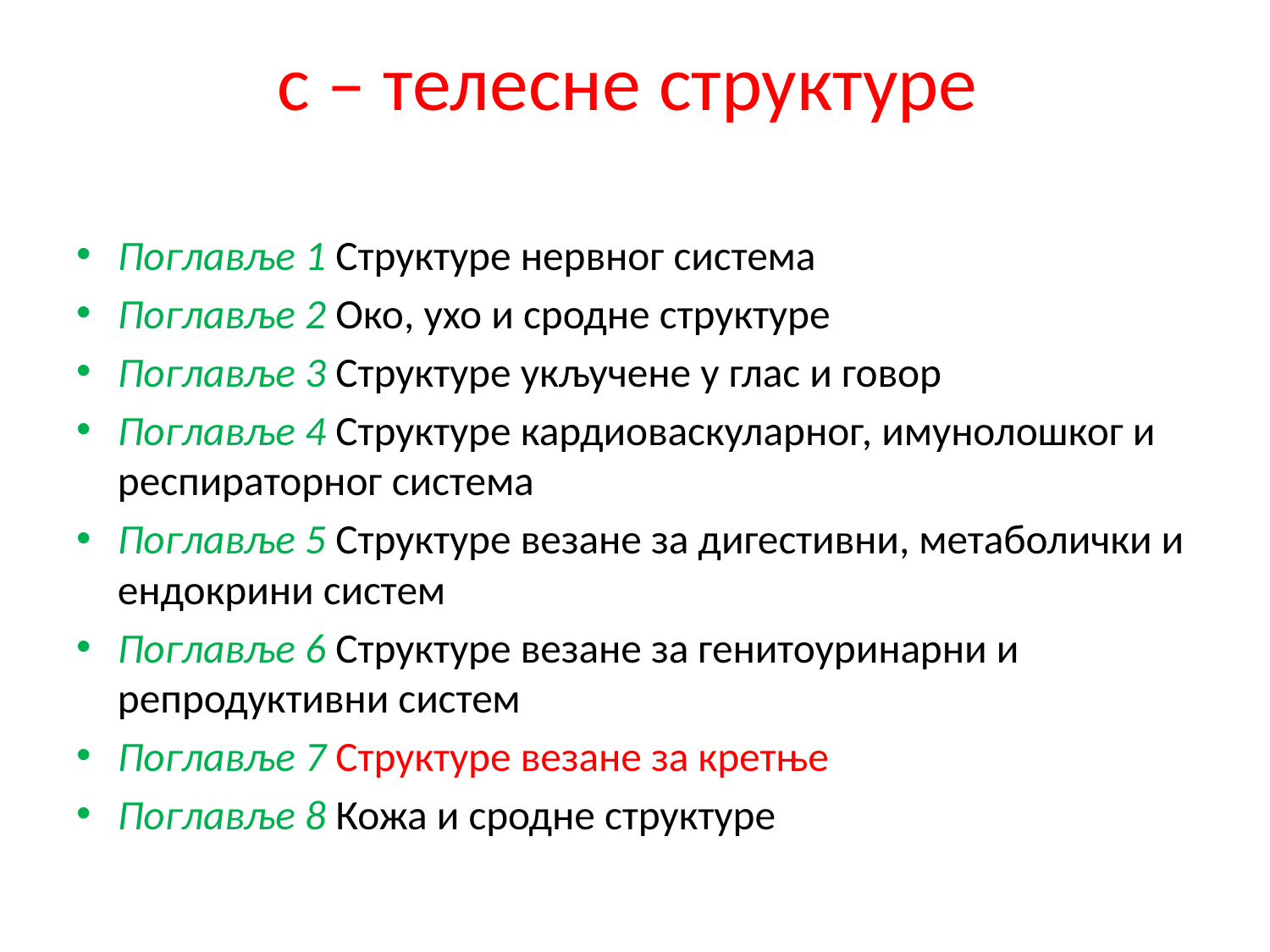

# с – телесне структуре
Поглавље 1 Структуре нервног система
Поглавље 2 Око, ухо и сродне структуре
Поглавље 3 Структуре укључене у глас и говор
Поглавље 4 Структуре кардиоваскуларног, имунолошког и респираторног система
Поглавље 5 Структуре везане за дигестивни, метаболички и ендокрини систем
Поглавље 6 Структуре везане за генитоуринарни и репродуктивни систем
Поглавље 7 Структуре везане за кретње
Поглавље 8 Кожа и сродне структуре